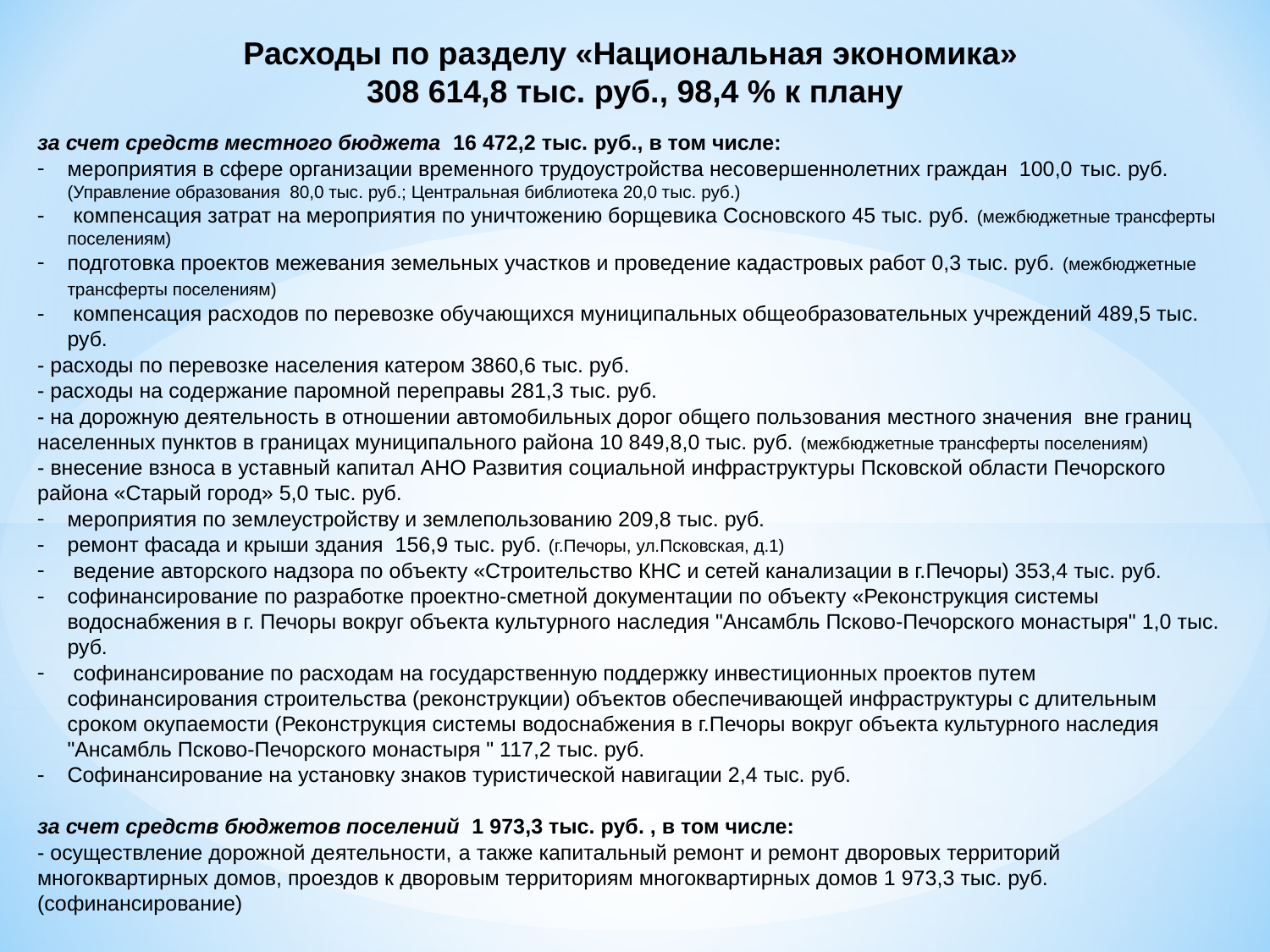

Расходы по разделу «Национальная экономика»
308 614,8 тыс. руб., 98,4 % к плану
за счет средств местного бюджета  16 472,2 тыс. руб., в том числе:
мероприятия в сфере организации временного трудоустройства несовершеннолетних граждан  100,0 тыс. руб. (Управление образования  80,0 тыс. руб.; Центральная библиотека 20,0 тыс. руб.)
 компенсация затрат на мероприятия по уничтожению борщевика Сосновского 45 тыс. руб. (межбюджетные трансферты поселениям)
подготовка проектов межевания земельных участков и проведение кадастровых работ 0,3 тыс. руб. (межбюджетные трансферты поселениям)
 компенсация расходов по перевозке обучающихся муниципальных общеобразовательных учреждений 489,5 тыс. руб.
- расходы по перевозке населения катером 3860,6 тыс. руб.
- расходы на содержание паромной переправы 281,3 тыс. руб.
- на дорожную деятельность в отношении автомобильных дорог общего пользования местного значения  вне границ  населенных пунктов в границах муниципального района 10 849,8,0 тыс. руб. (межбюджетные трансферты поселениям)
- внесение взноса в уставный капитал АНО Развития социальной инфраструктуры Псковской области Печорского района «Старый город» 5,0 тыс. руб.
мероприятия по землеустройству и землепользованию 209,8 тыс. руб.
ремонт фасада и крыши здания  156,9 тыс. руб. (г.Печоры, ул.Псковская, д.1)
 ведение авторского надзора по объекту «Строительство КНС и сетей канализации в г.Печоры) 353,4 тыс. руб.
софинансирование по разработке проектно-сметной документации по объекту «Реконструкция системы водоснабжения в г. Печоры вокруг объекта культурного наследия "Ансамбль Псково-Печорского монастыря" 1,0 тыс. руб.
 софинансирование по расходам на государственную поддержку инвестиционных проектов путем софинансирования строительства (реконструкции) объектов обеспечивающей инфраструктуры с длительным сроком окупаемости (Реконструкция системы водоснабжения в г.Печоры вокруг объекта культурного наследия "Ансамбль Псково-Печорского монастыря " 117,2 тыс. руб.
Софинансирование на установку знаков туристической навигации 2,4 тыс. руб.

за счет средств бюджетов поселений  1 973,3 тыс. руб. , в том числе:
- осуществление дорожной деятельности, а также капитальный ремонт и ремонт дворовых территорий многоквартирных домов, проездов к дворовым территориям многоквартирных домов 1 973,3 тыс. руб. (софинансирование)